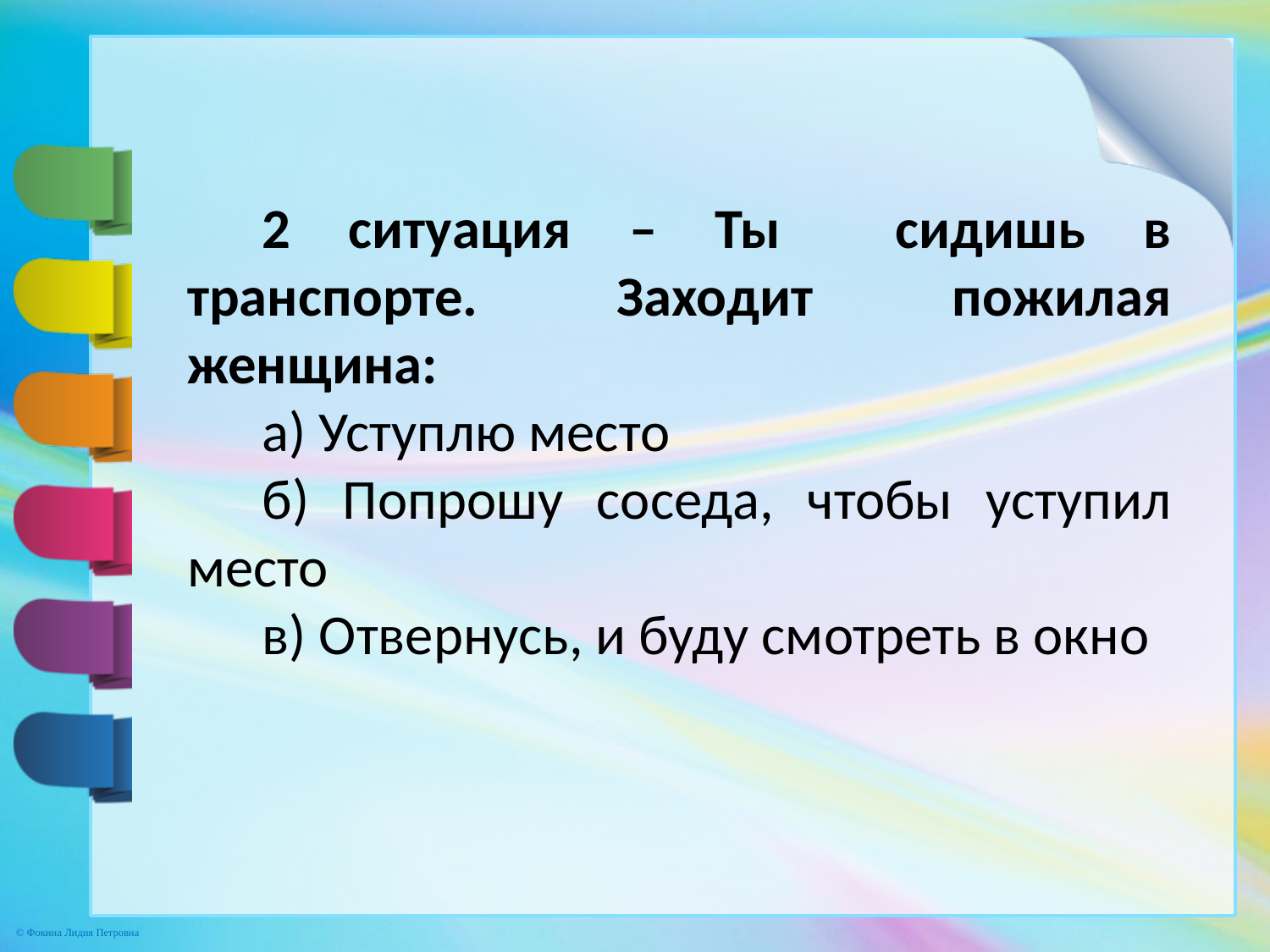

2 ситуация – Ты  сидишь в транспорте. Заходит пожилая женщина:
а) Уступлю место
б) Попрошу соседа, чтобы уступил место
в) Отвернусь, и буду смотреть в окно